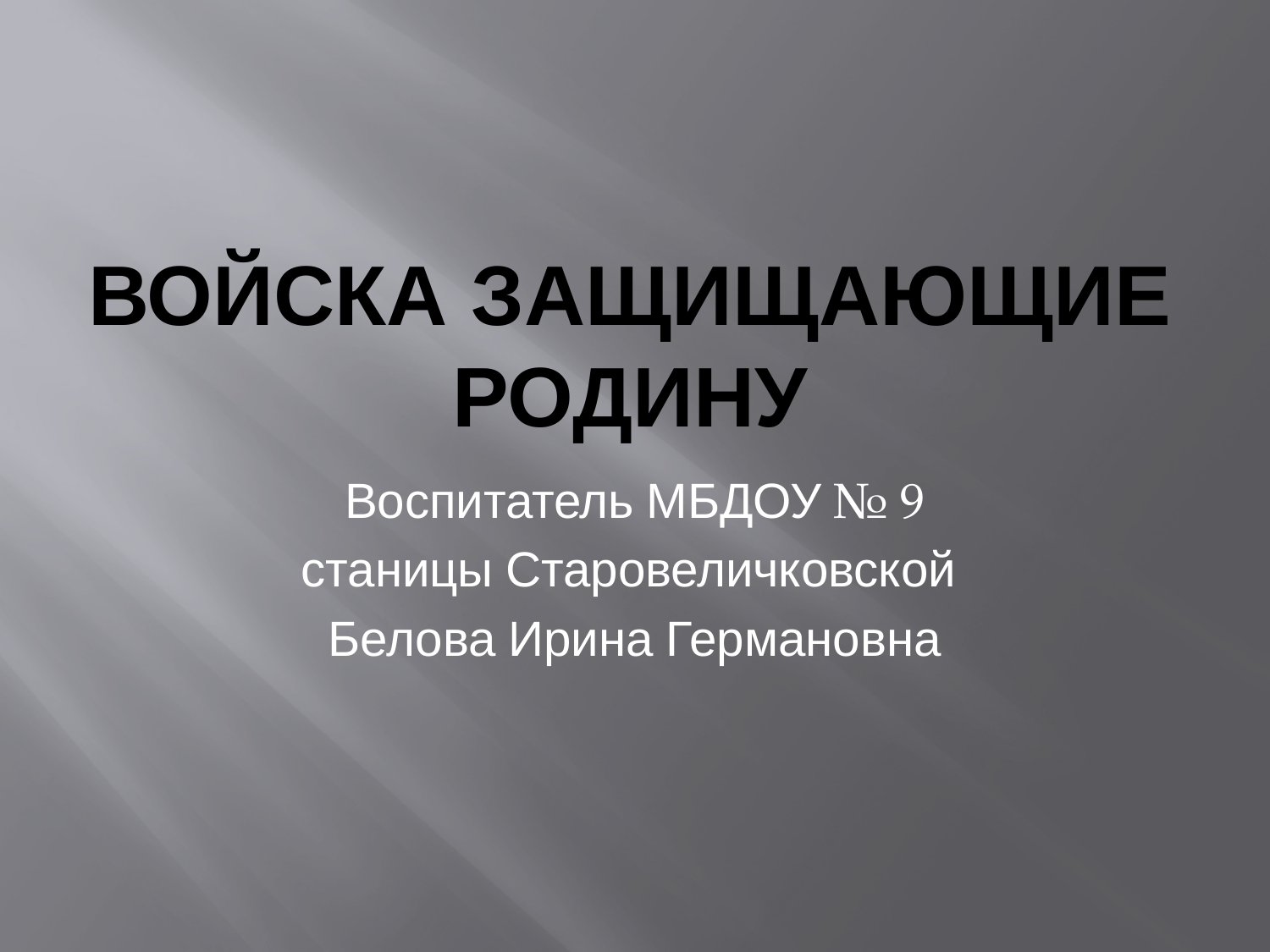

# Войска защищающие Родину
Воспитатель МБДОУ № 9
станицы Старовеличковской
Белова Ирина Германовна